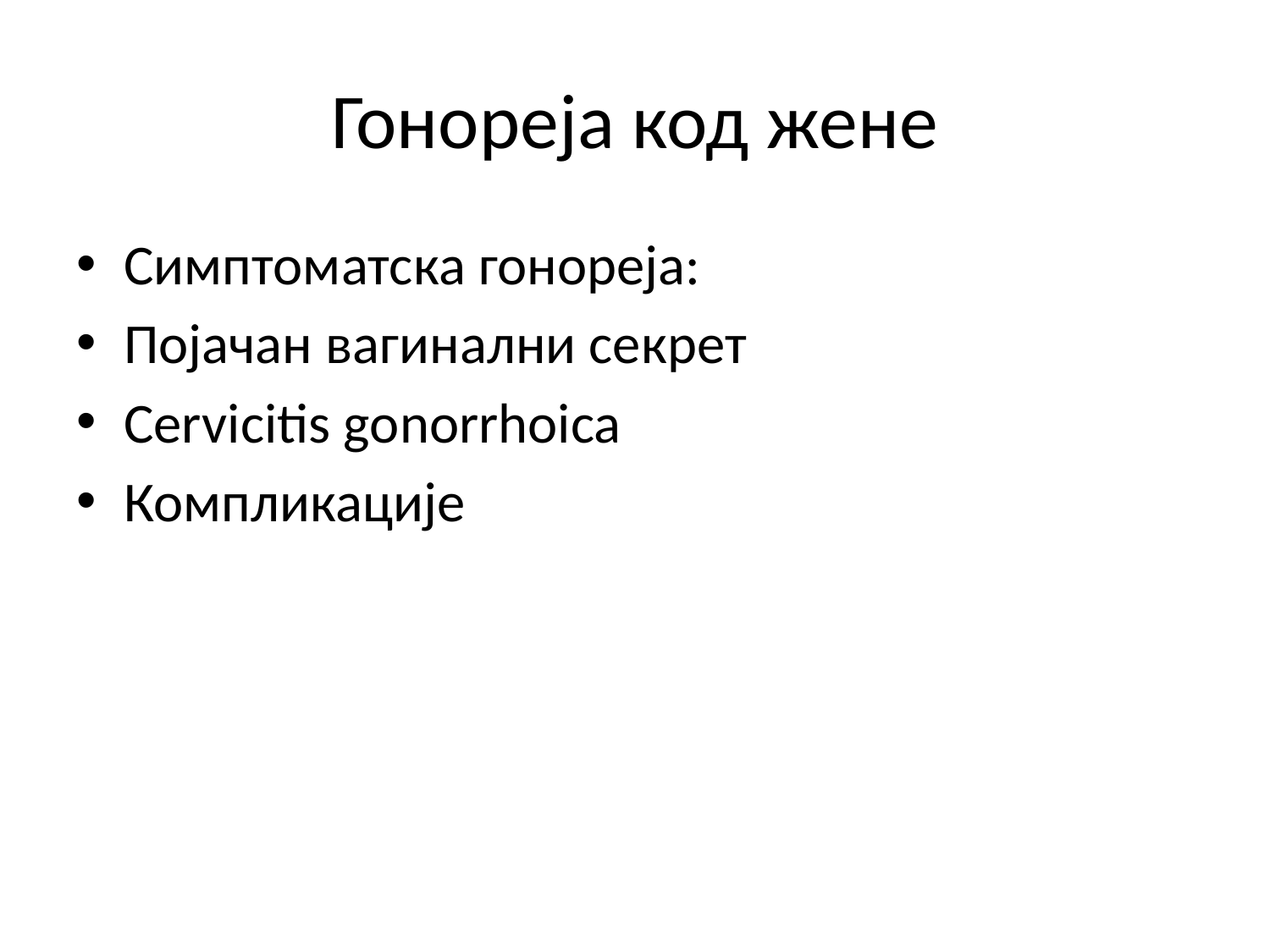

# Гонореја код жене
Симптоматска гонореја:
Појачан вагинални секрет
Cervicitis gonorrhoica
Компликације